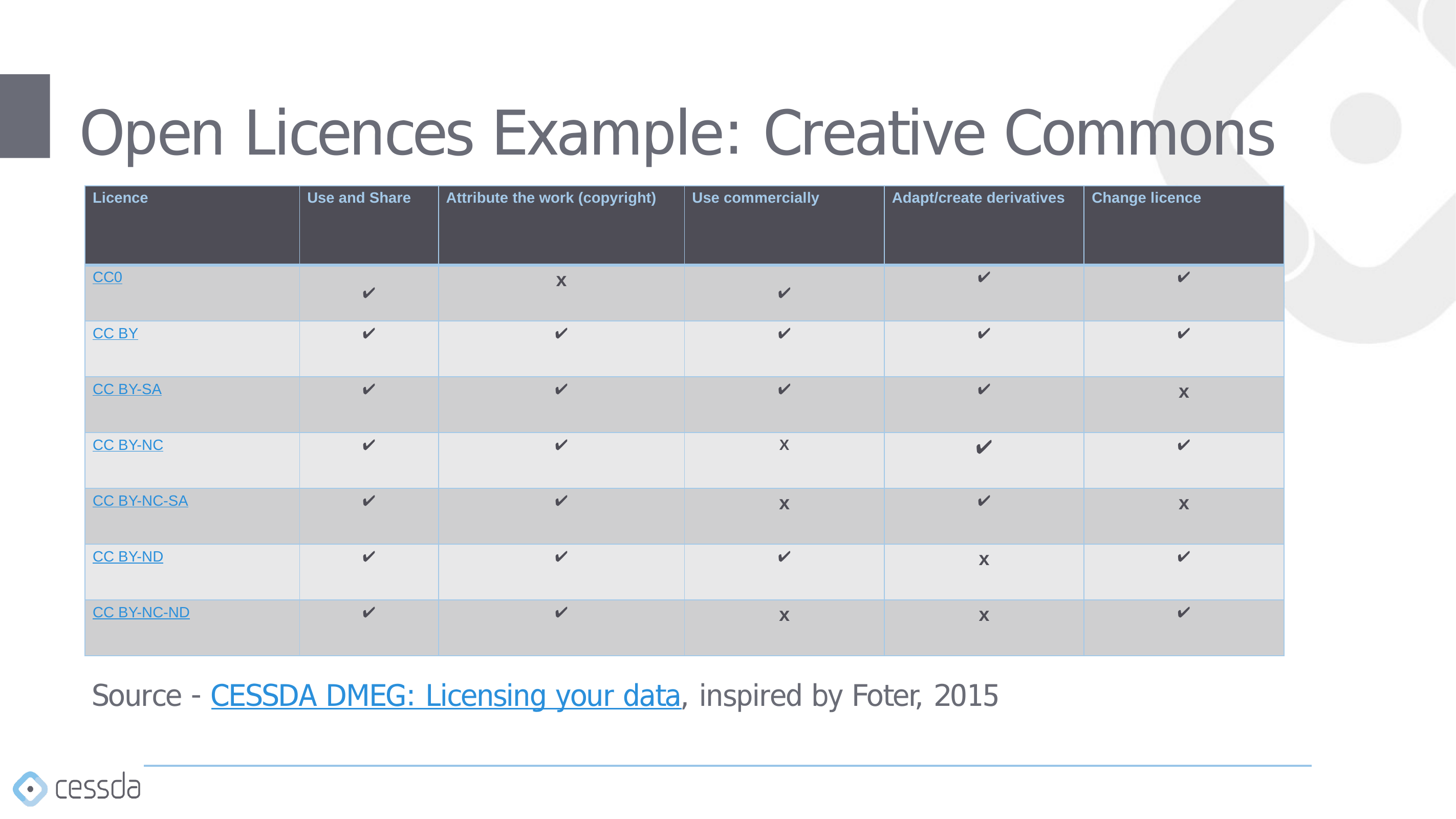

# Open Licences Example: Creative Commons
| Licence | Use and Share | Attribute the work (copyright) | Use commercially | Adapt/create derivatives | Change licence |
| --- | --- | --- | --- | --- | --- |
| CC0 | ✔ | x | ✔ | ✔ | ✔ |
| CC BY | ✔ | ✔ | ✔ | ✔ | ✔ |
| CC BY-SA | ✔ | ✔ | ✔ | ✔ | x |
| CC BY-NC | ✔ | ✔ | X | ✔ | ✔ |
| CC BY-NC-SA | ✔ | ✔ | x | ✔ | x |
| CC BY-ND | ✔ | ✔ | ✔ | x | ✔ |
| CC BY-NC-ND | ✔ | ✔ | x | x | ✔ |
Source - CESSDA DMEG: Licensing your data, inspired by Foter, 2015